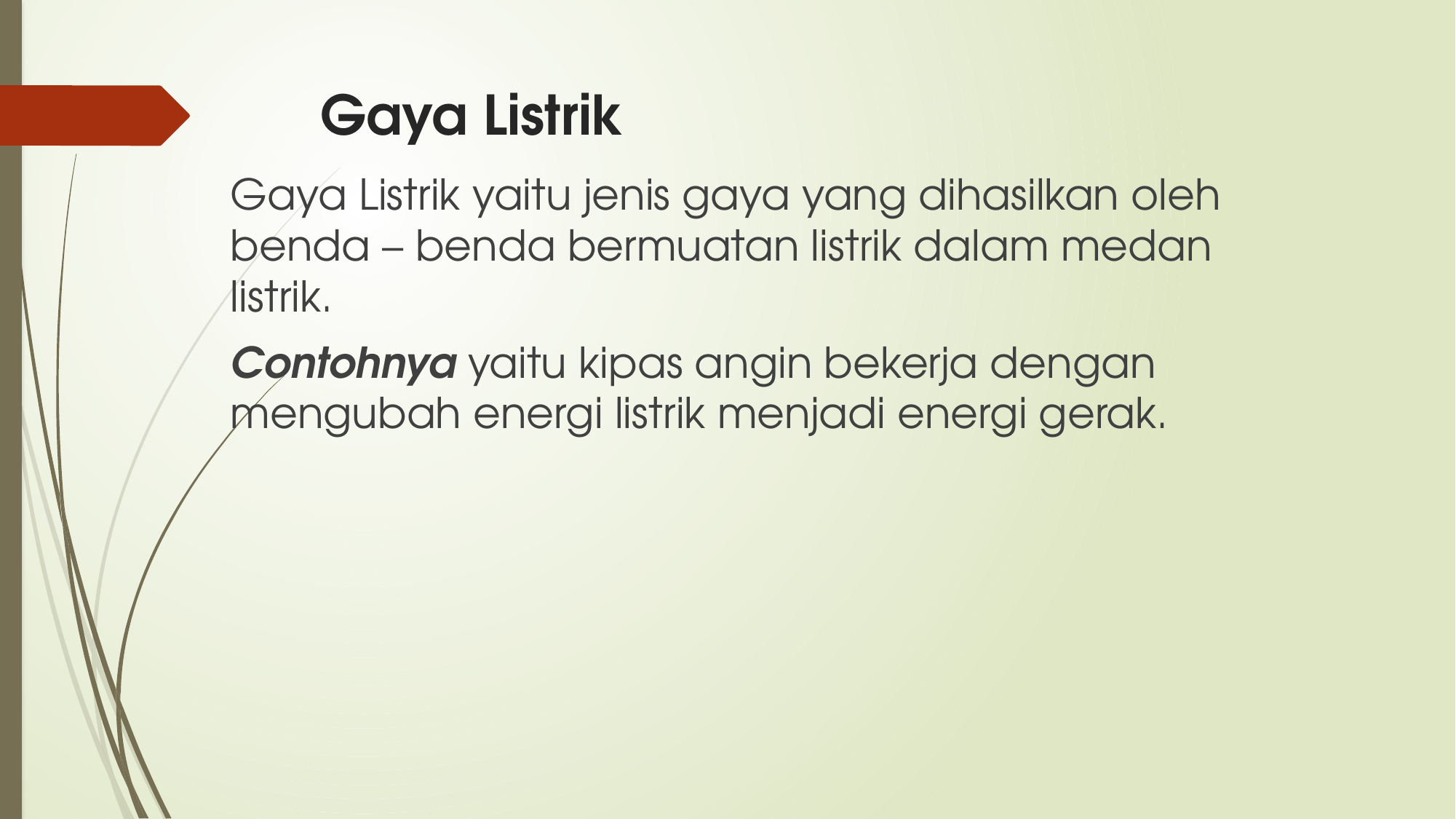

# Gaya Listrik
Gaya Listrik yaitu jenis gaya yang dihasilkan oleh benda – benda bermuatan listrik dalam medan listrik.
Contohnya yaitu kipas angin bekerja dengan mengubah energi listrik menjadi energi gerak.